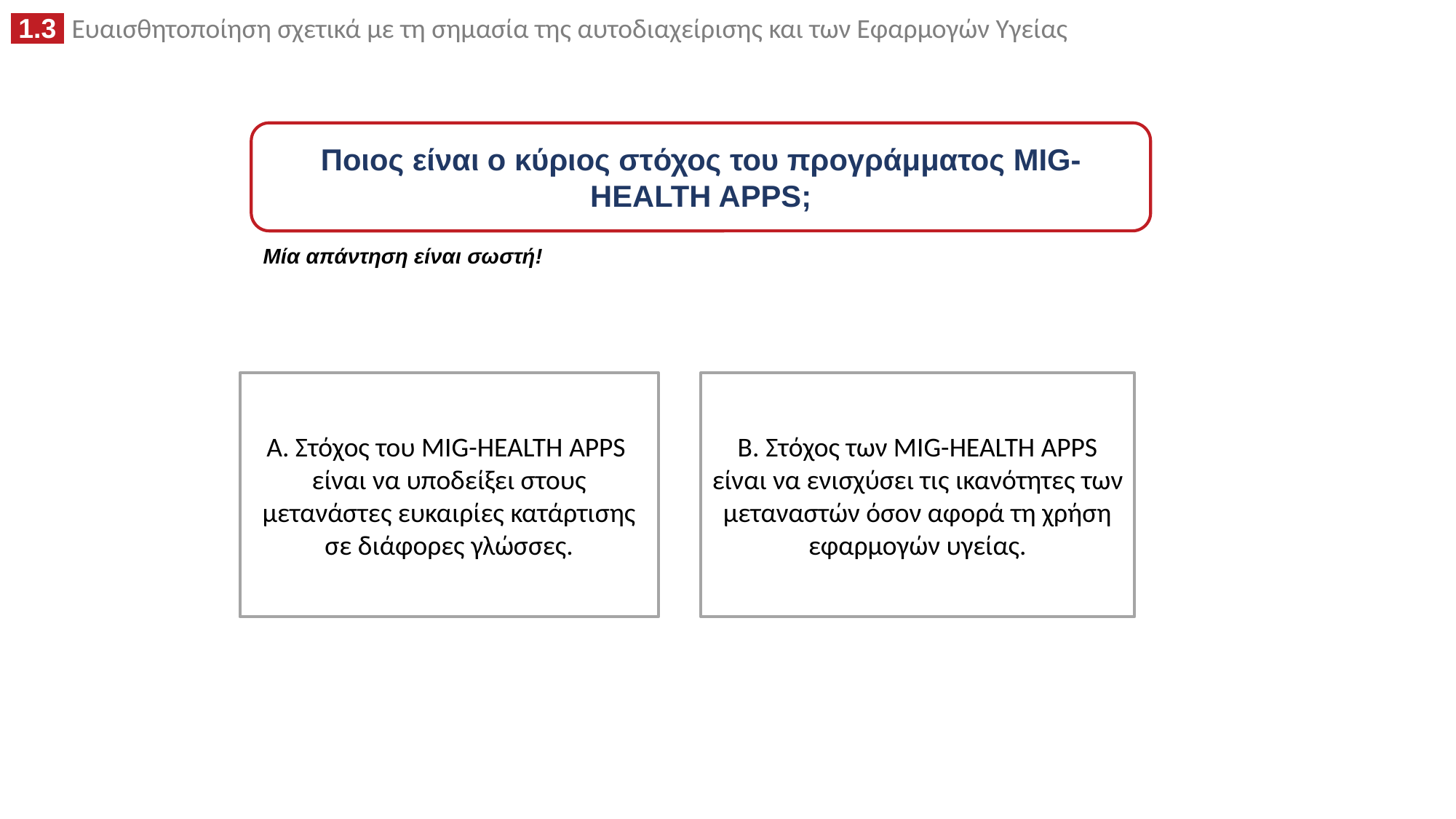

Ποιος είναι ο κύριος στόχος του προγράμματος MIG-HEALTH APPS;
Μία απάντηση είναι σωστή!
A. Στόχος του MIG-HEALTH APPS  είναι να υποδείξει στους μετανάστες ευκαιρίες κατάρτισης σε διάφορες γλώσσες.
B. Στόχος των MIG-HEALTH APPS είναι να ενισχύσει τις ικανότητες των μεταναστών όσον αφορά τη χρήση εφαρμογών υγείας.